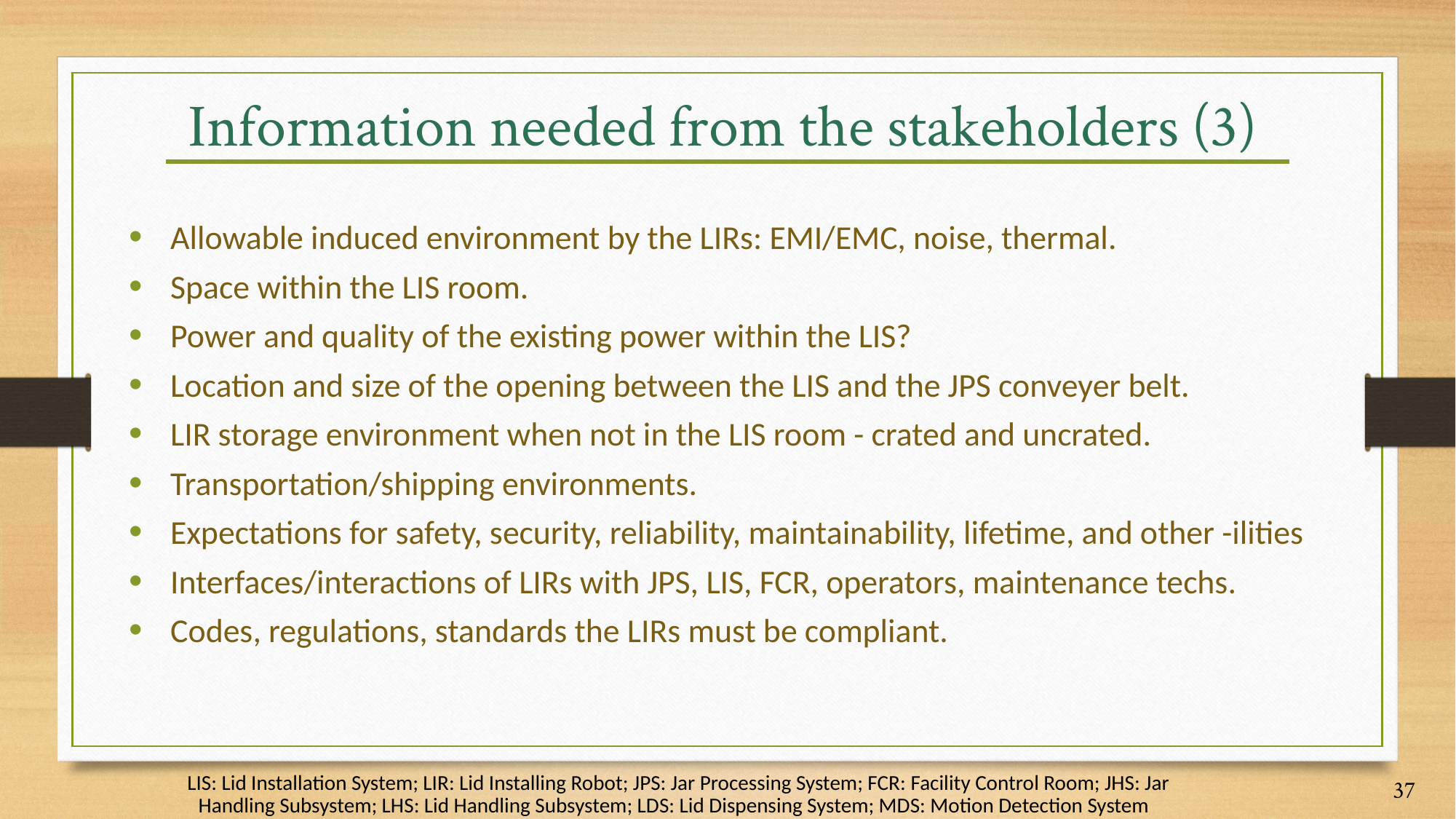

# Information needed from the stakeholders (3)
Allowable induced environment by the LIRs: EMI/EMC, noise, thermal.
Space within the LIS room.
Power and quality of the existing power within the LIS?
Location and size of the opening between the LIS and the JPS conveyer belt.
LIR storage environment when not in the LIS room - crated and uncrated.
Transportation/shipping environments.
Expectations for safety, security, reliability, maintainability, lifetime, and other -ilities
Interfaces/interactions of LIRs with JPS, LIS, FCR, operators, maintenance techs.
Codes, regulations, standards the LIRs must be compliant.
LIS: Lid Installation System; LIR: Lid Installing Robot; JPS: Jar Processing System; FCR: Facility Control Room; JHS: Jar Handling Subsystem; LHS: Lid Handling Subsystem; LDS: Lid Dispensing System; MDS: Motion Detection System
37